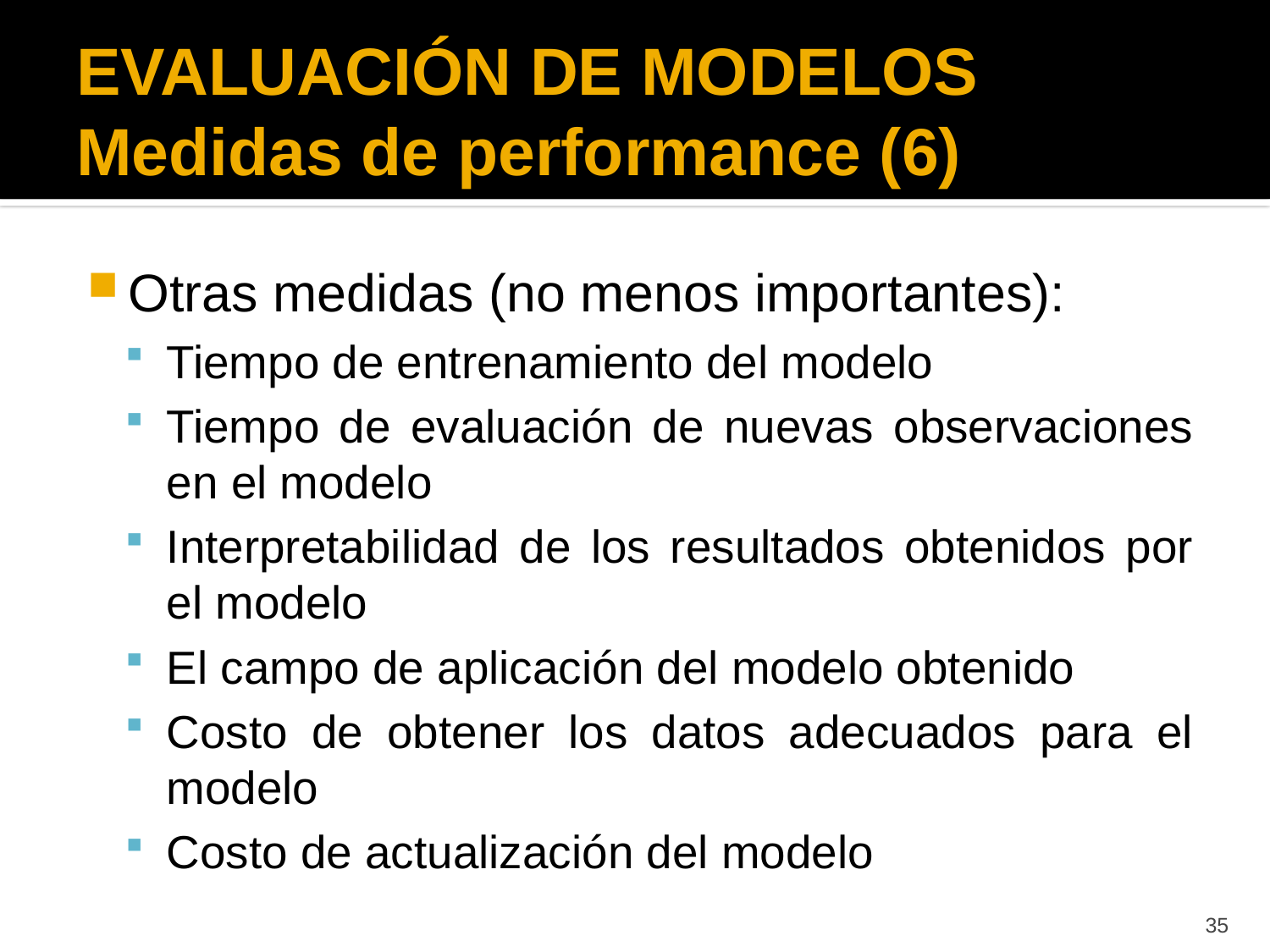

# EVALUACIÓN DE MODELOS Medidas de performance (6)
Otras medidas (no menos importantes):
Tiempo de entrenamiento del modelo
Tiempo de evaluación de nuevas observaciones en el modelo
Interpretabilidad de los resultados obtenidos por el modelo
El campo de aplicación del modelo obtenido
Costo de obtener los datos adecuados para el modelo
Costo de actualización del modelo
35